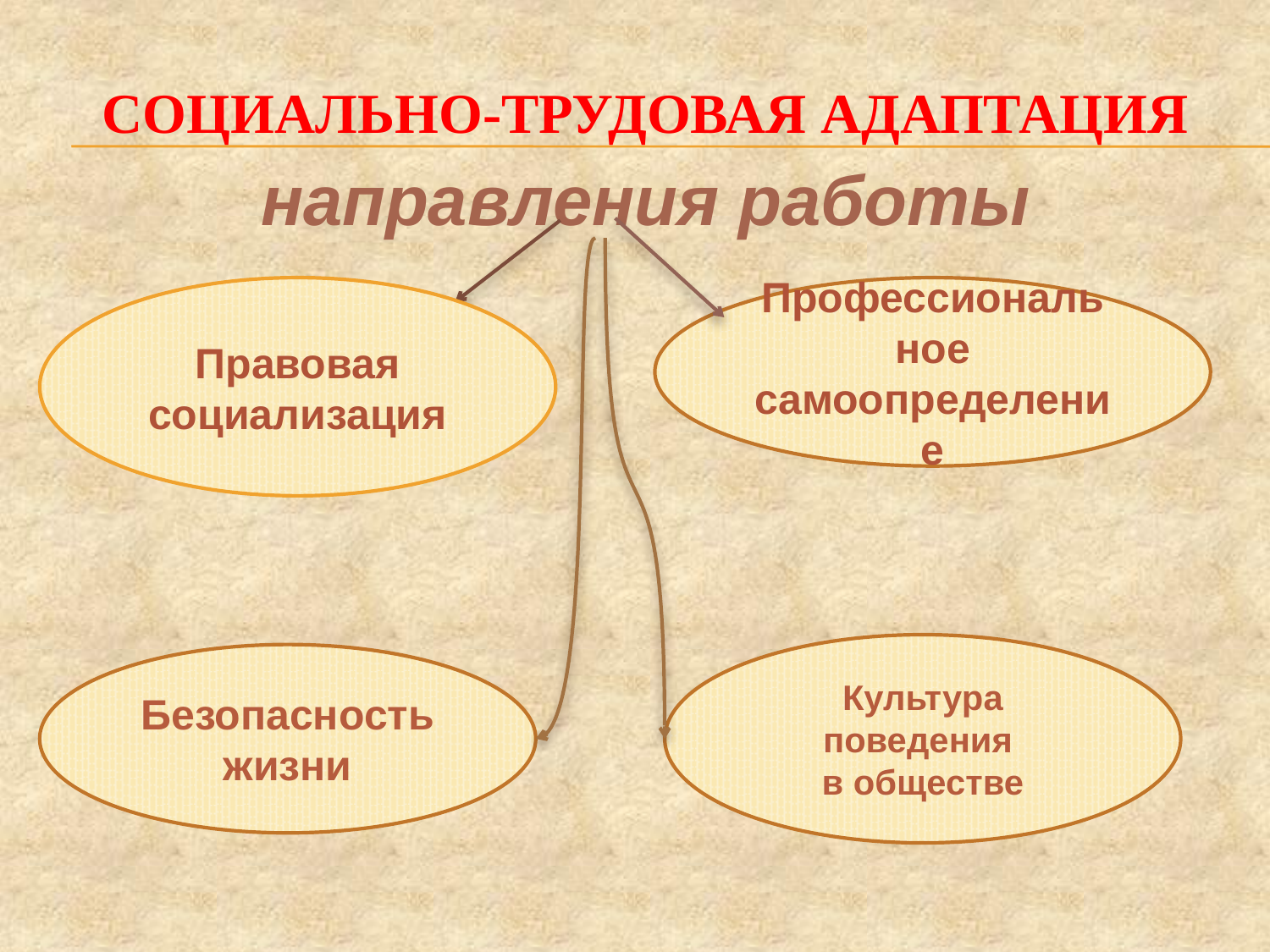

# Социально-трудовая адаптация
направления работы

Правовая социализация
Профессиональное самоопределение
Культура поведения
в обществе
Безопасность жизни